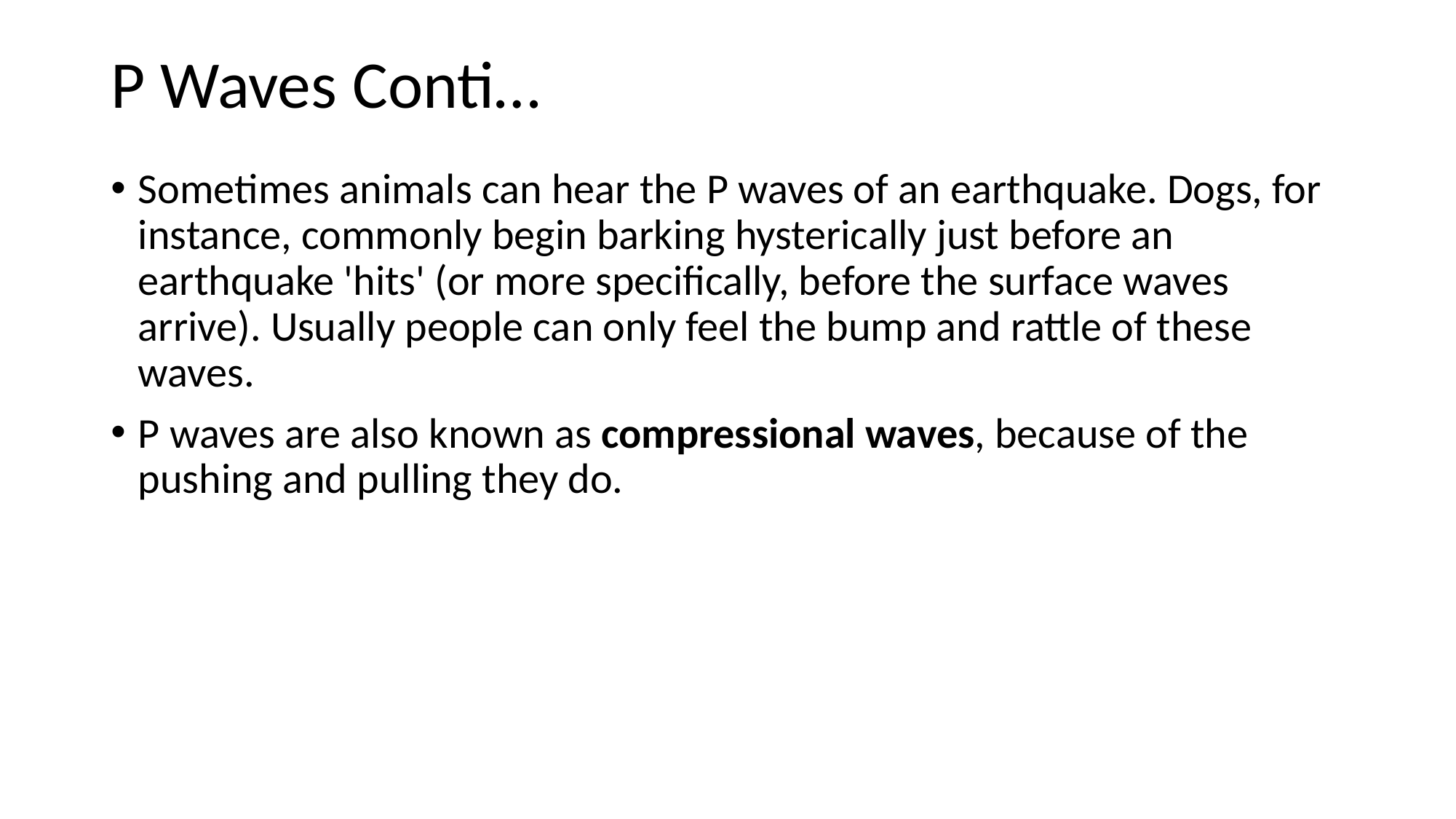

# P Waves Conti…
Sometimes animals can hear the P waves of an earthquake. Dogs, for instance, commonly begin barking hysterically just before an earthquake 'hits' (or more specifically, before the surface waves arrive). Usually people can only feel the bump and rattle of these waves.
P waves are also known as compressional waves, because of the pushing and pulling they do.